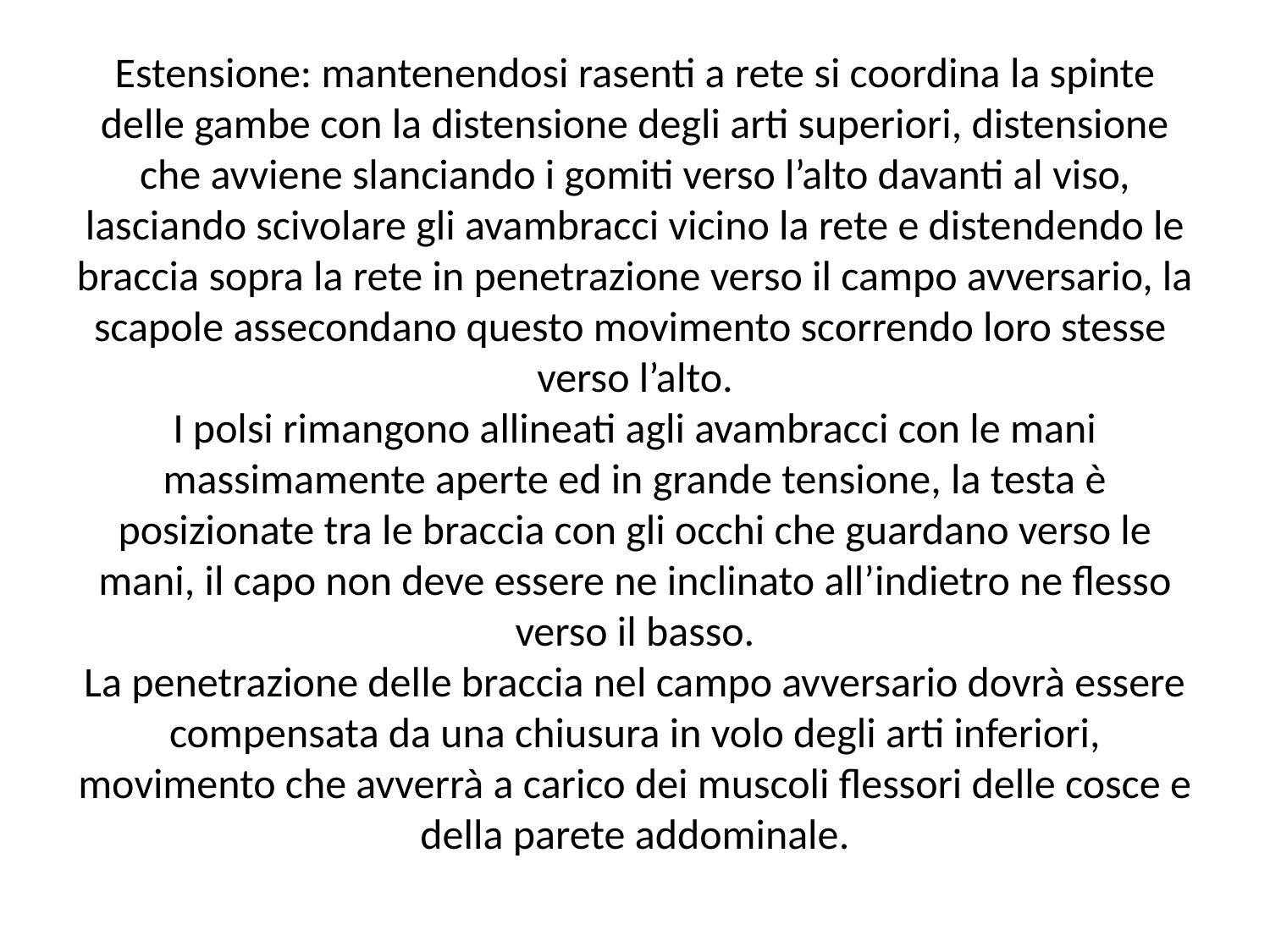

# Estensione: mantenendosi rasenti a rete si coordina la spinte delle gambe con la distensione degli arti superiori, distensione che avviene slanciando i gomiti verso l’alto davanti al viso, lasciando scivolare gli avambracci vicino la rete e distendendo le braccia sopra la rete in penetrazione verso il campo avversario, la scapole assecondano questo movimento scorrendo loro stesse  verso l’alto. I polsi rimangono allineati agli avambracci con le mani massimamente aperte ed in grande tensione, la testa è posizionate tra le braccia con gli occhi che guardano verso le mani, il capo non deve essere ne inclinato all’indietro ne flesso verso il basso. La penetrazione delle braccia nel campo avversario dovrà essere compensata da una chiusura in volo degli arti inferiori, movimento che avverrà a carico dei muscoli flessori delle cosce e della parete addominale.